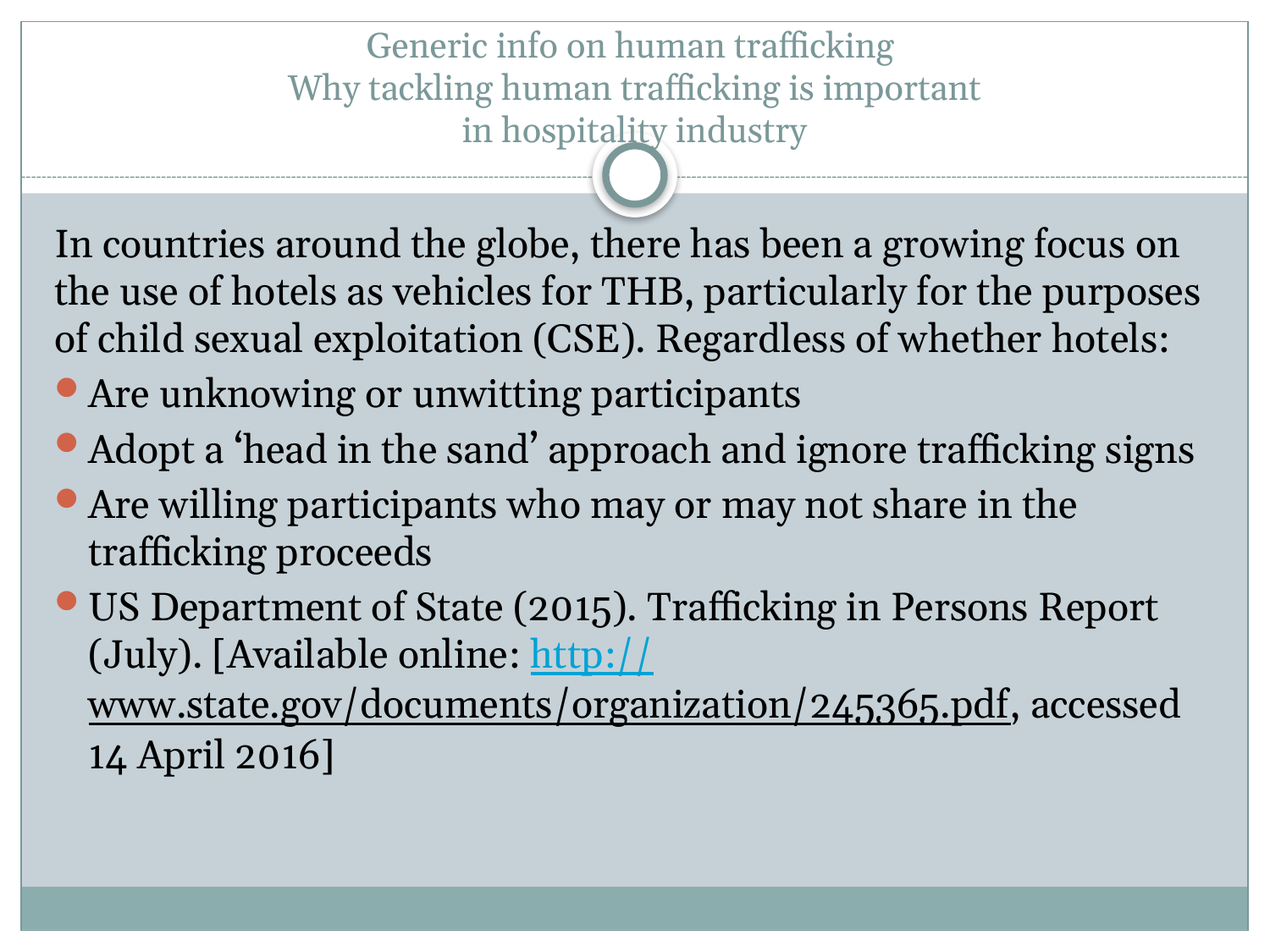

# Generic info on human trafficking Why tackling human trafficking is important in hospitality industry
In countries around the globe, there has been a growing focus on the use of hotels as vehicles for THB, particularly for the purposes of child sexual exploitation (CSE). Regardless of whether hotels:
Are unknowing or unwitting participants
Adopt a ‘head in the sand’ approach and ignore trafficking signs
Are willing participants who may or may not share in the trafficking proceeds
US Department of State (2015). Trafficking in Persons Report (July). [Available online: http://www.state.gov/documents/organization/245365.pdf, accessed 14 April 2016]